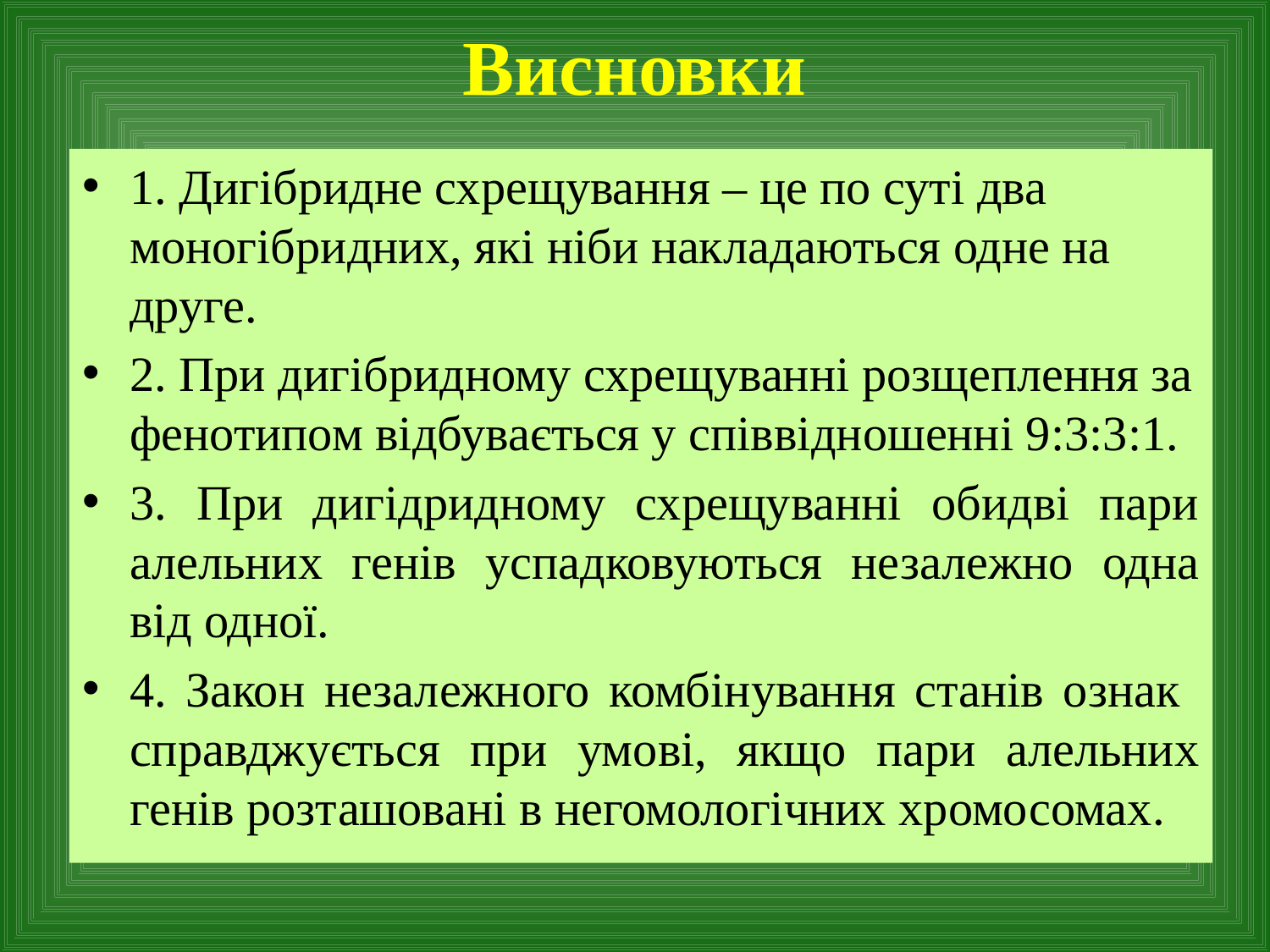

# Висновки
1. Дигібридне схрещування – це по суті два моногібридних, які ніби накладаються одне на друге.
2. При дигібридному схрещуванні розщеплення за фенотипом відбувається у співвідношенні 9:3:3:1.
3. При дигідридному схрещуванні обидві пари алельних генів успадковуються незалежно одна від одної.
4. Закон незалежного комбінування станів ознак  справджується при умові, якщо пари алельних генів розташовані в негомологічних хромосомах.